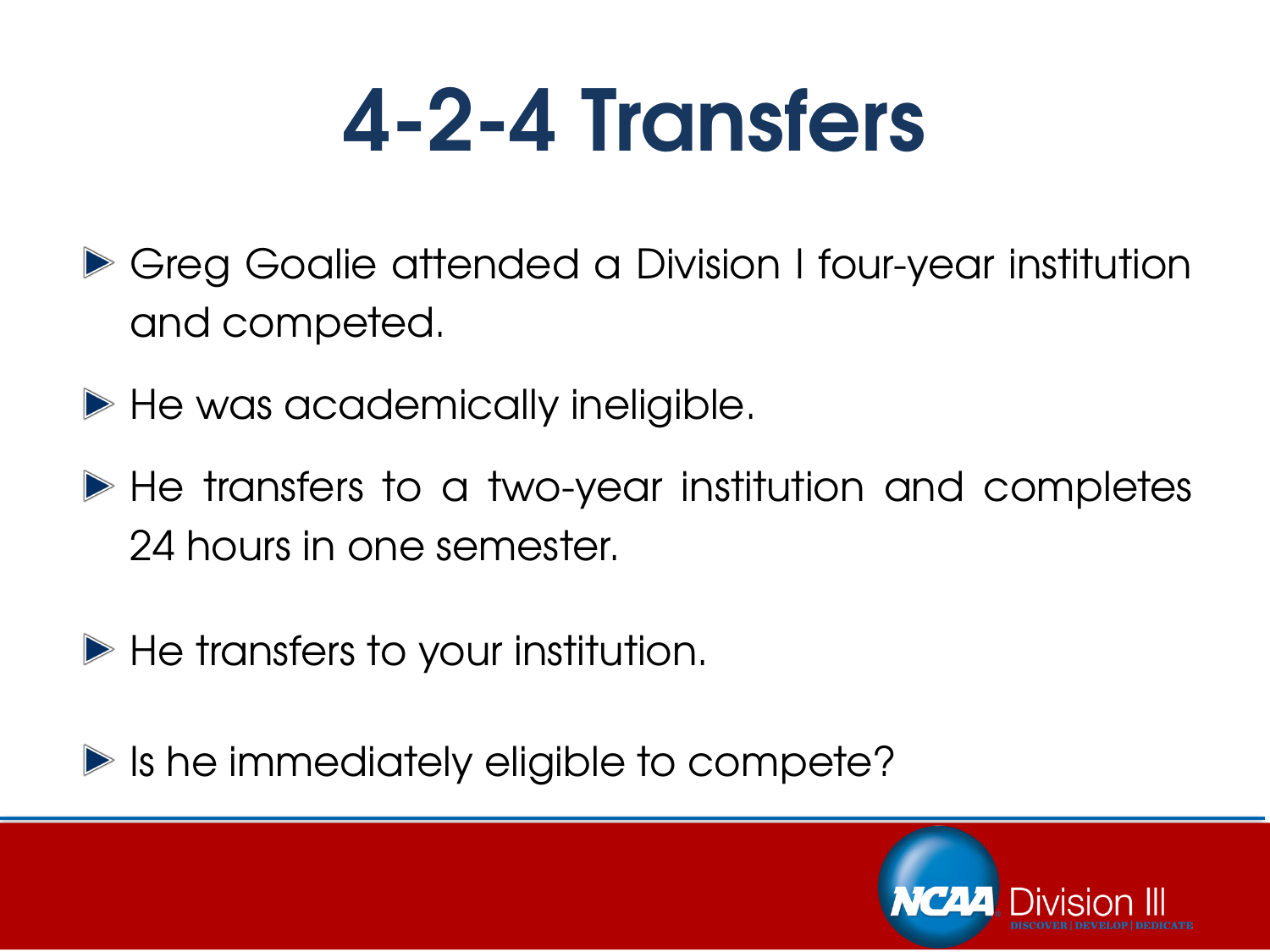

# 4-2-4 Transfers
Greg Goalie attended a Division I four-year institution and competed.

He was academically ineligible.

He transfers to a two-year institution and completes 24 hours in one semester.

He transfers to your institution.

Is he immediately eligible to compete?